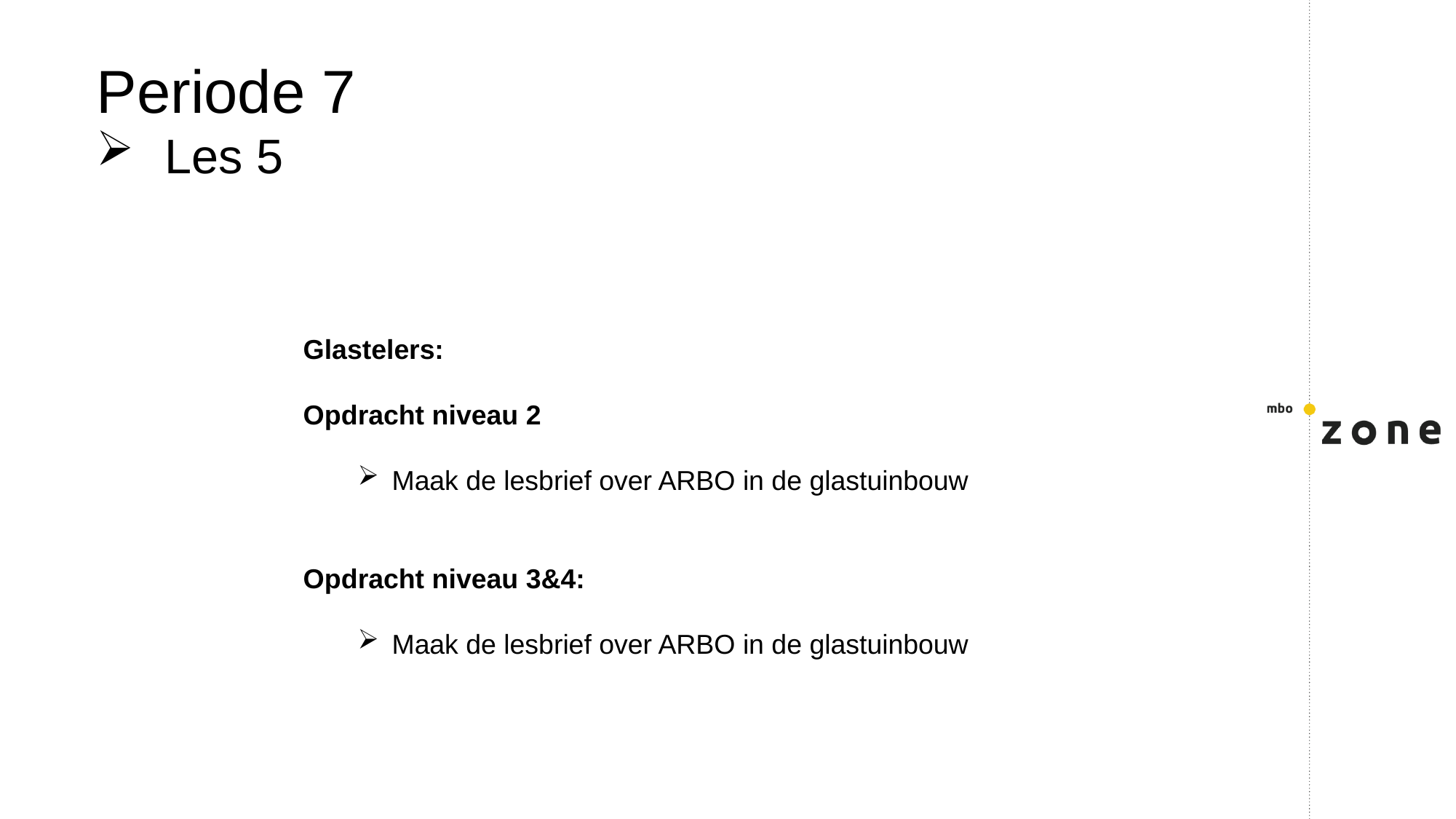

Periode 7
Les 5
Glastelers:

Opdracht niveau 2

Maak de lesbrief over ARBO in de glastuinbouw

Opdracht niveau 3&4:

Maak de lesbrief over ARBO in de glastuinbouw